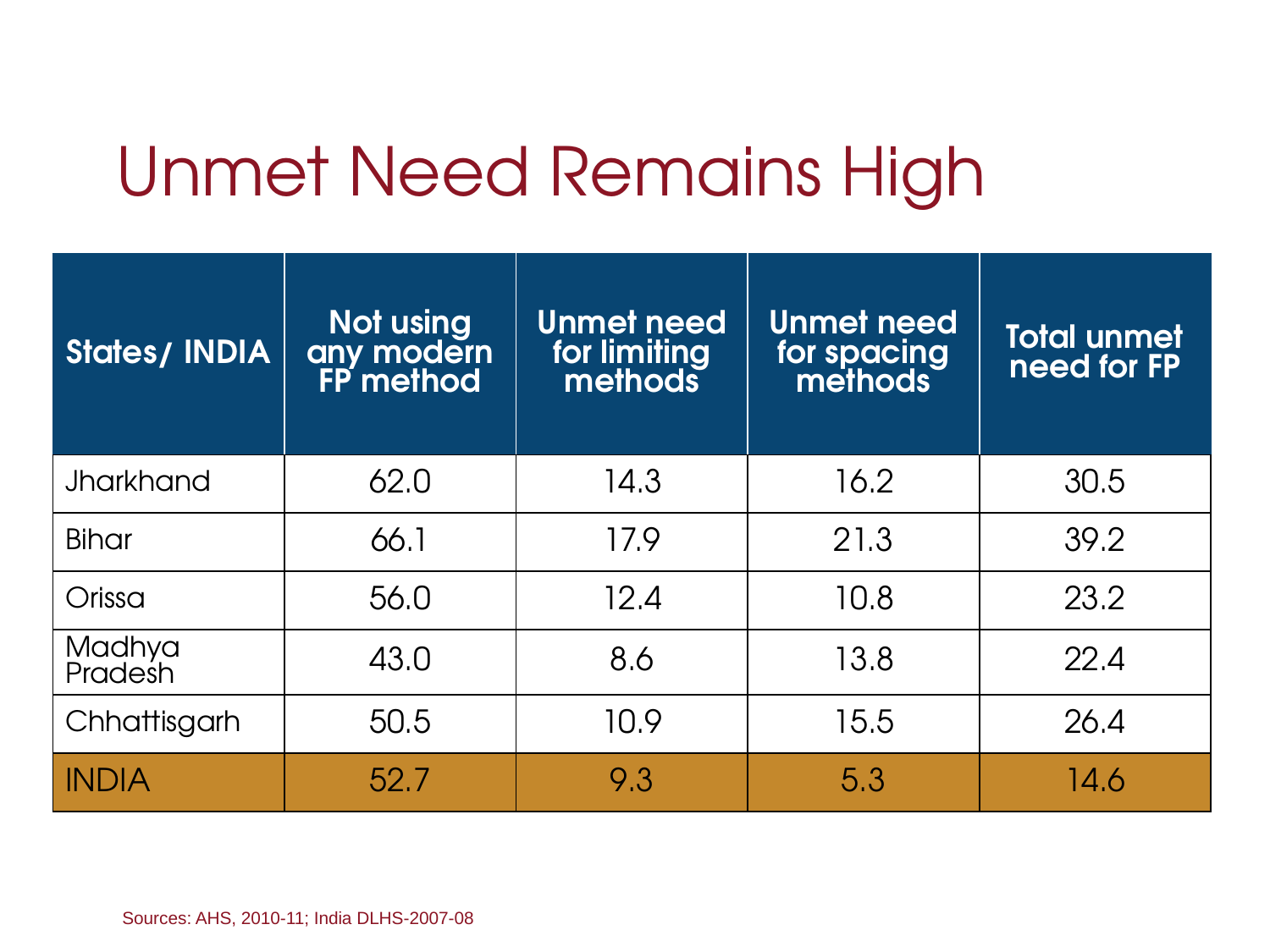

# Unmet Need Remains High
| States/ INDIA | Not using any modern FP method | Unmet need for limiting methods | Unmet need for spacing methods | Total unmet need for FP |
| --- | --- | --- | --- | --- |
| Jharkhand | 62.0 | 14.3 | 16.2 | 30.5 |
| Bihar | 66.1 | 17.9 | 21.3 | 39.2 |
| Orissa | 56.0 | 12.4 | 10.8 | 23.2 |
| Madhya Pradesh | 43.0 | 8.6 | 13.8 | 22.4 |
| Chhattisgarh | 50.5 | 10.9 | 15.5 | 26.4 |
| INDIA | 52.7 | 9.3 | 5.3 | 14.6 |
Sources: AHS, 2010-11; India DLHS-2007-08